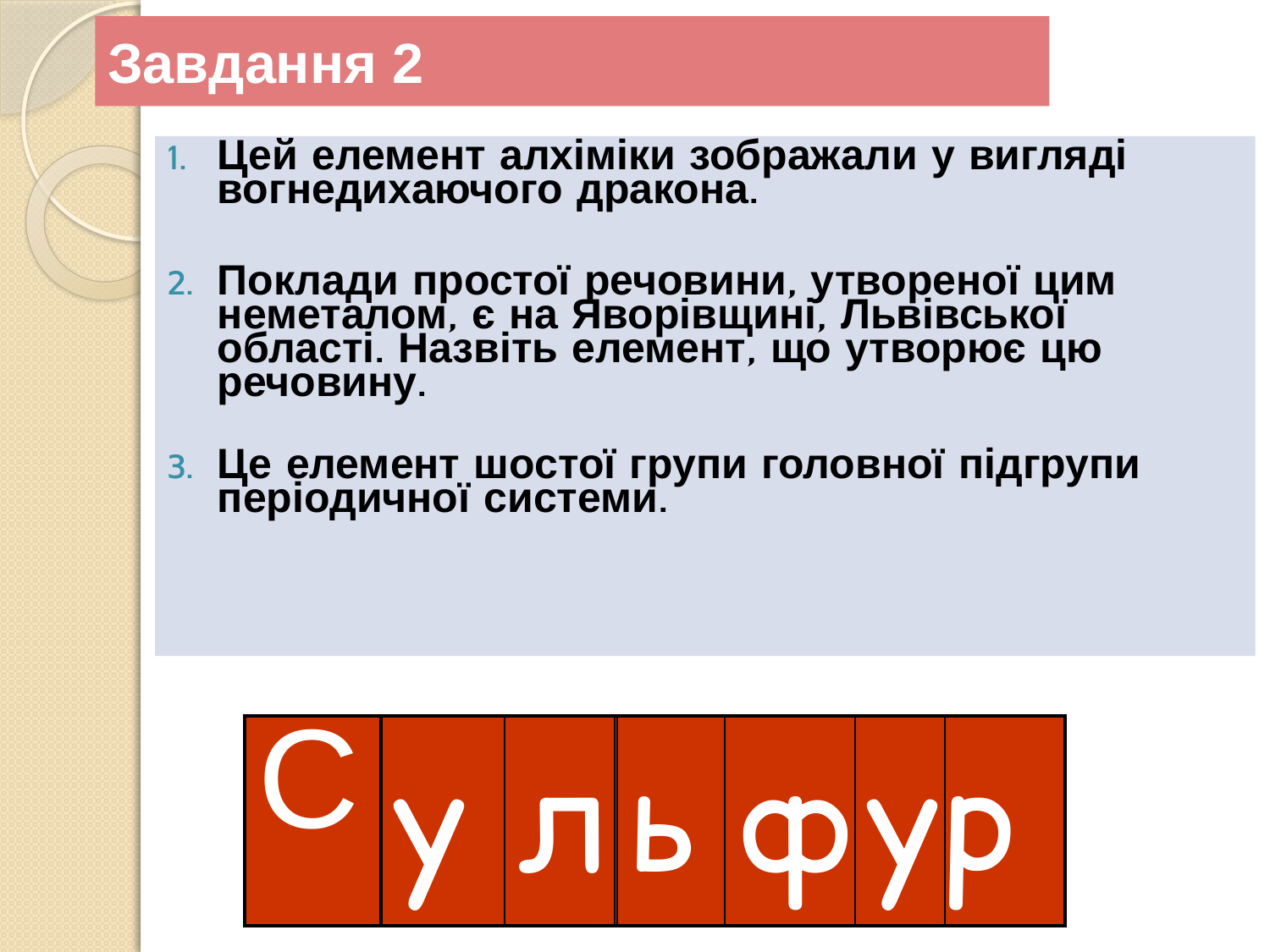

# Завдання 2
Цей елемент алхіміки зображали у вигляді вогнедихаючого дракона.
Поклади простої речовини, утвореної цим неметалом, є на Яворівщині, Львівської області. Назвіть елемент, що утворює цю речовину.
Це елемент шостої групи головної підгрупи періодичної системи.
|  |  |  |  |  |  |  |
| --- | --- | --- | --- | --- | --- | --- |
| С | у | л | ь | ф | ур |
| --- | --- | --- | --- | --- | --- |